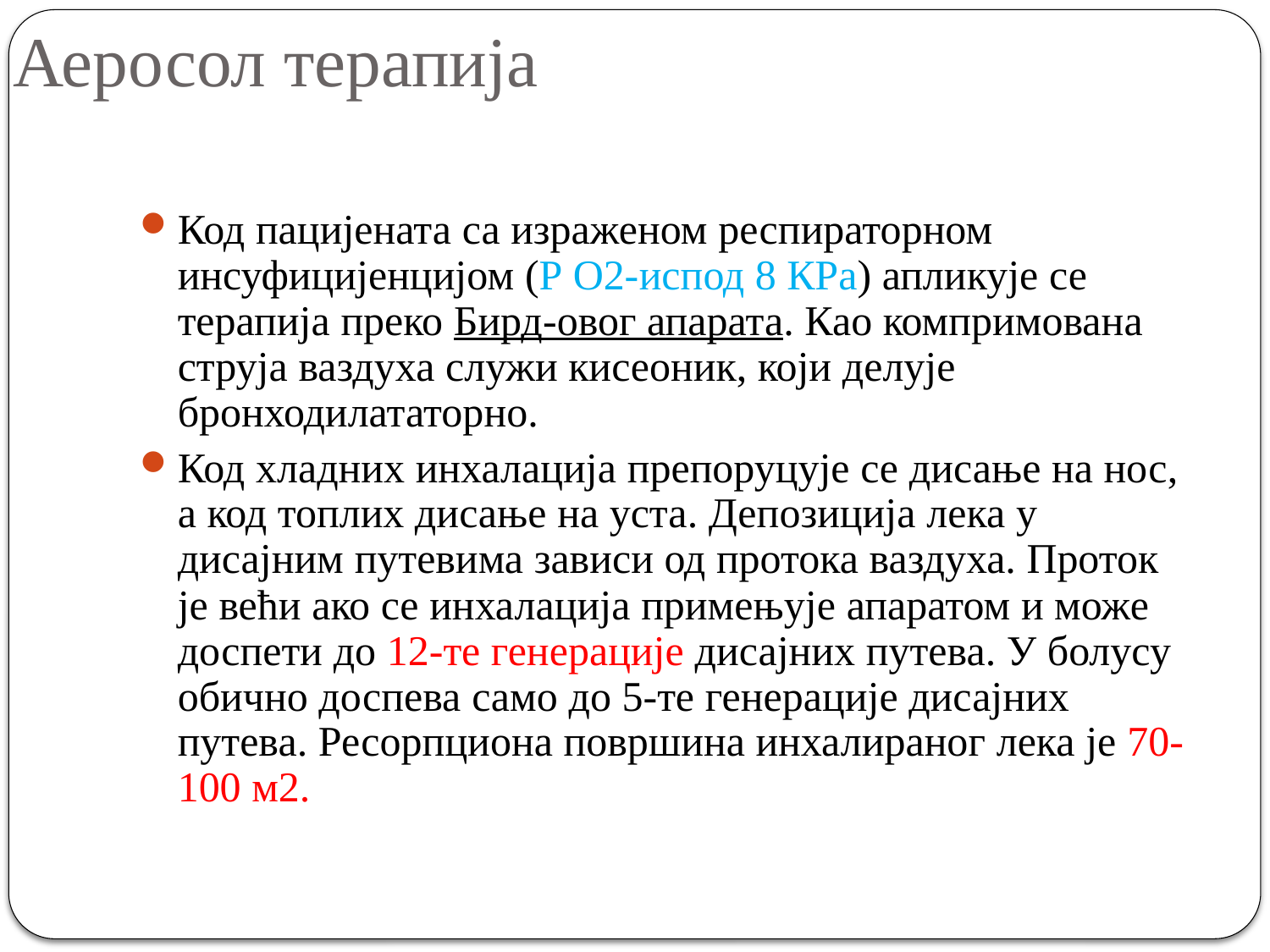

# Аеросол терапија
Код пацијената са израженом респираторном инсуфицијенцијом (Р О2-испод 8 КРа) апликује се терапија преко Бирд-овог апарата. Као компримована струја ваздуха служи кисеоник, који делује бронходилататорно.
Код хладних инхалација препоруцује се дисање на нос, а код топлих дисање на уста. Депозиција лека у дисајним путевима зависи од протока ваздуха. Проток је већи ако се инхалација примењује апаратом и може доспети до 12-те генерације дисајних путева. У болусу обично доспева само до 5-те генерације дисајних путева. Ресорпциона површина инхалираног лека је 70-100 м2.